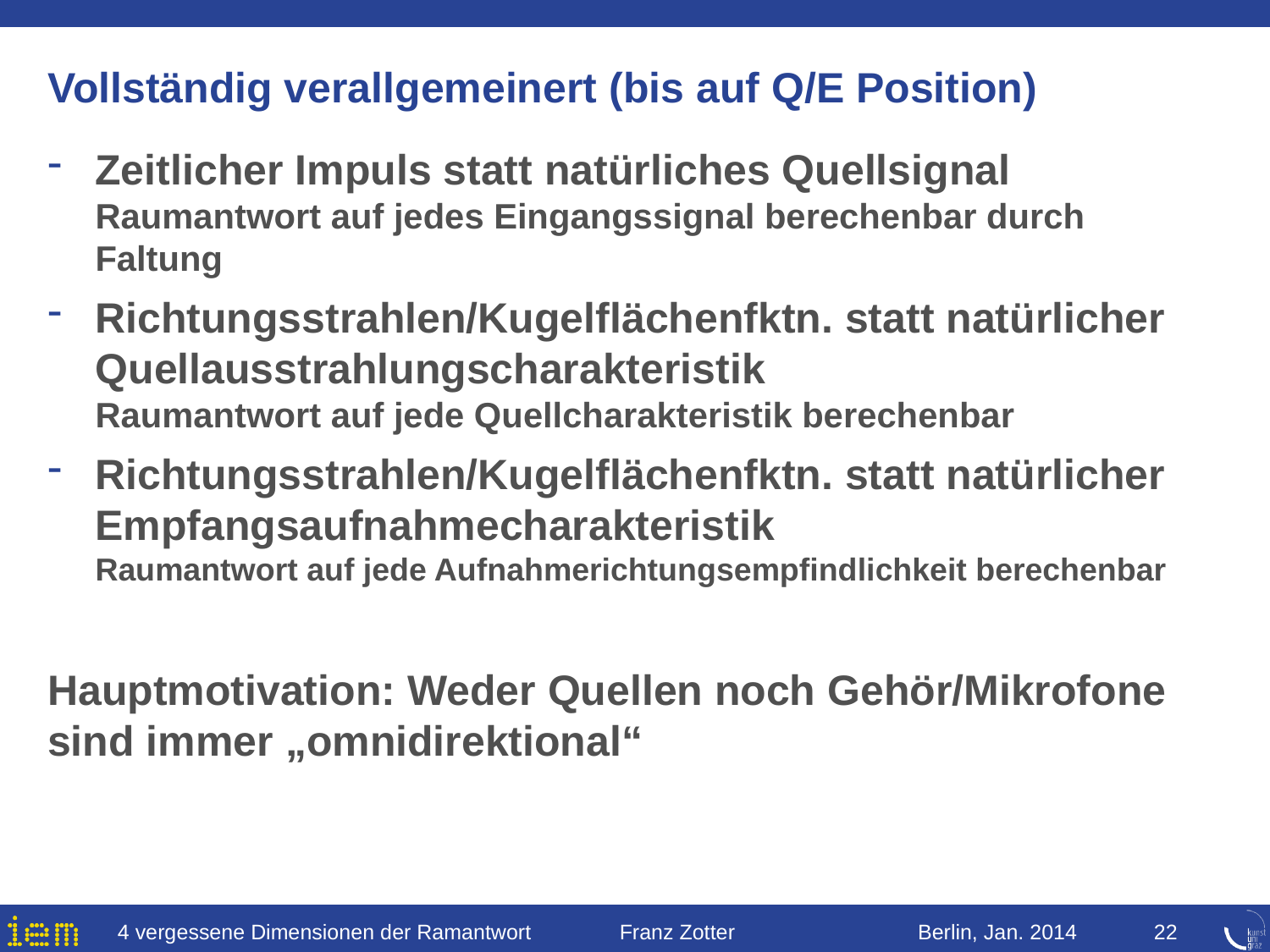

# Vollständig verallgemeinert (bis auf Q/E Position)
Zeitlicher Impuls statt natürliches Quellsignal
Raumantwort auf jedes Eingangssignal berechenbar durch Faltung
Richtungsstrahlen/Kugelflächenfktn. statt natürlicher
Quellausstrahlungscharakteristik
Raumantwort auf jede Quellcharakteristik berechenbar
Richtungsstrahlen/Kugelflächenfktn. statt natürlicher
Empfangsaufnahmecharakteristik
Raumantwort auf jede Aufnahmerichtungsempfindlichkeit berechenbar

Hauptmotivation: Weder Quellen noch Gehör/Mikrofone sind immer „omnidirektional“

4 vergessene Dimensionen der Ramantwort               Franz Zotter                               Berlin, Jan. 2014
22